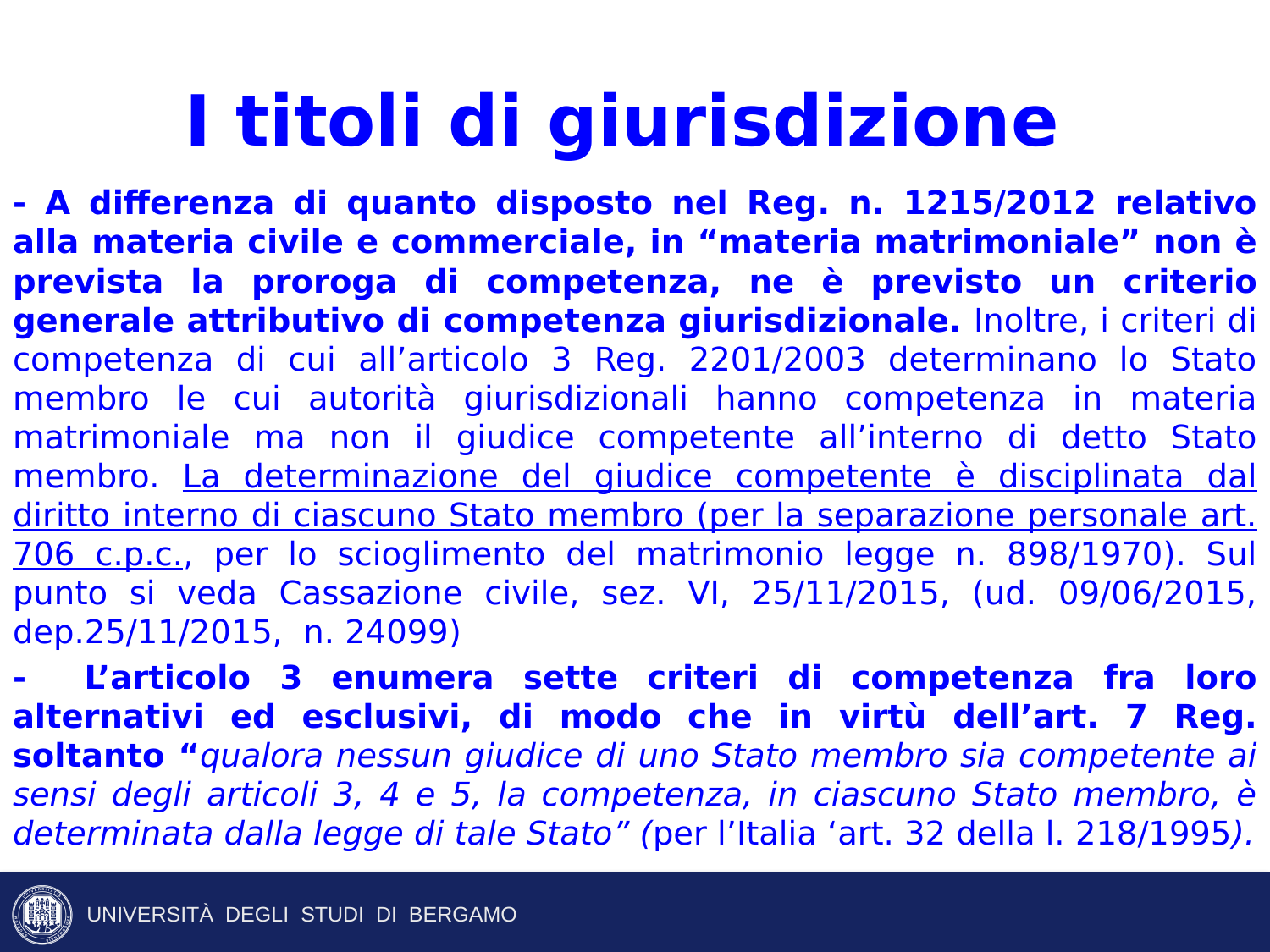

# I titoli di giurisdizione
- A differenza di quanto disposto nel Reg. n. 1215/2012 relativo alla materia civile e commerciale, in “materia matrimoniale” non è prevista la proroga di competenza, ne è previsto un criterio generale attributivo di competenza giurisdizionale. Inoltre, i criteri di competenza di cui all’articolo 3 Reg. 2201/2003 determinano lo Stato membro le cui autorità giurisdizionali hanno competenza in materia matrimoniale ma non il giudice competente all’interno di detto Stato membro. La determinazione del giudice competente è disciplinata dal diritto interno di ciascuno Stato membro (per la separazione personale art. 706 c.p.c., per lo scioglimento del matrimonio legge n. 898/1970). Sul punto si veda Cassazione civile, sez. VI, 25/11/2015, (ud. 09/06/2015, dep.25/11/2015,  n. 24099)
-  L’articolo 3 enumera sette criteri di competenza fra loro alternativi ed esclusivi, di modo che in virtù dell’art. 7 Reg. soltanto “qualora nessun giudice di uno Stato membro sia competente ai sensi degli articoli 3, 4 e 5, la competenza, in ciascuno Stato membro, è determinata dalla legge di tale Stato” (per l’Italia ‘art. 32 della l. 218/1995).